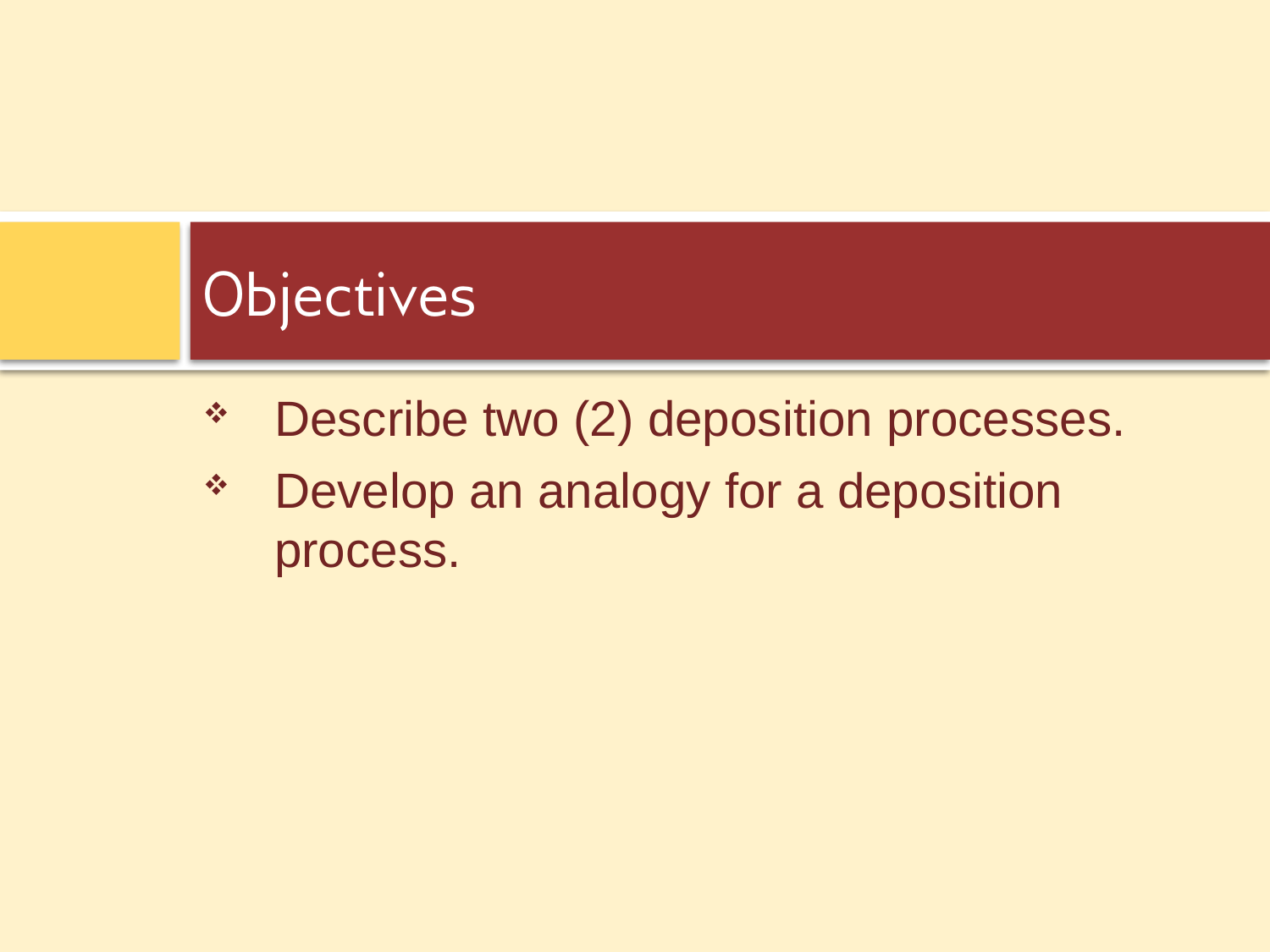

# Objectives
Describe two (2) deposition processes.
Develop an analogy for a deposition process.